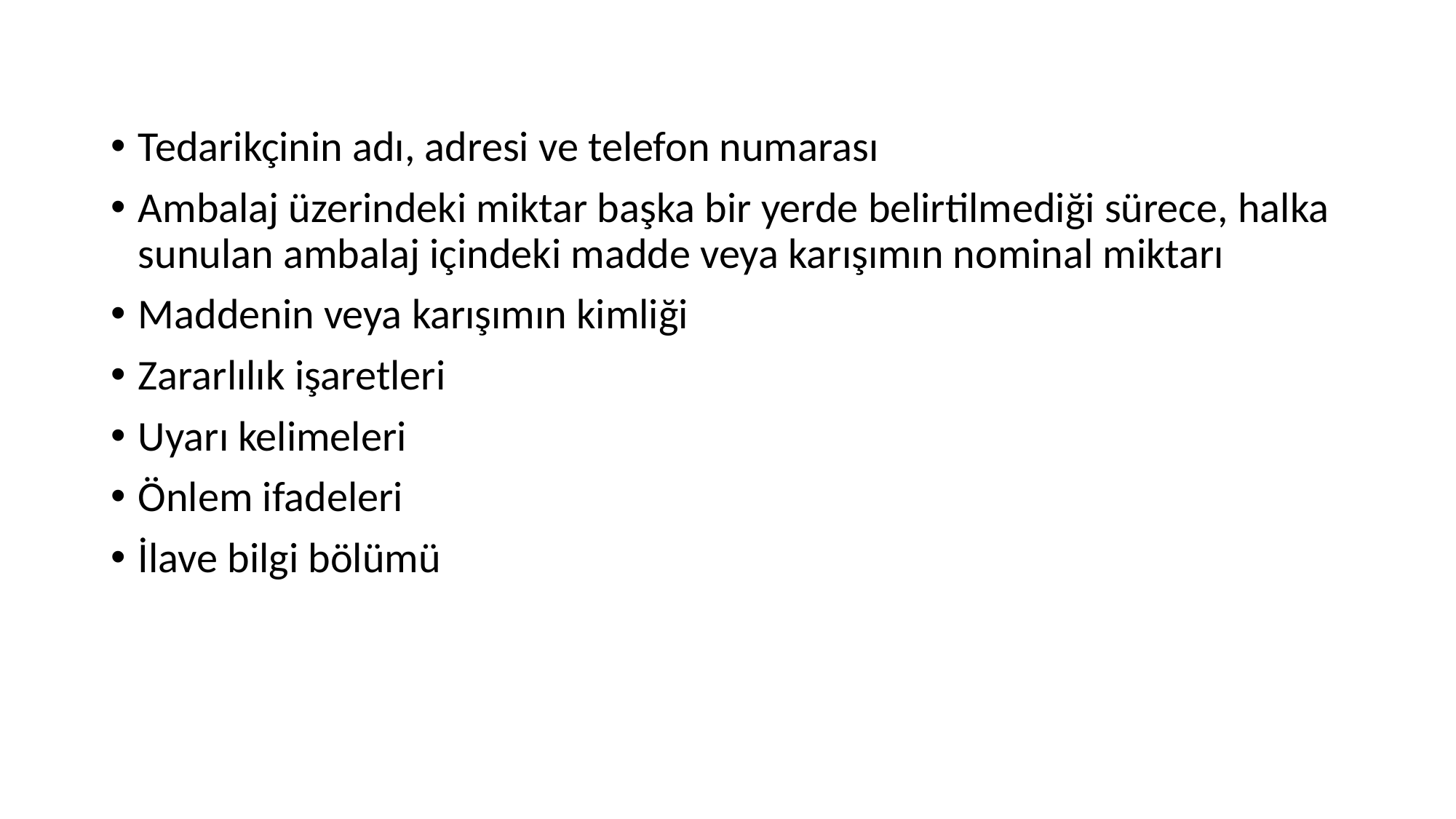

Tedarikçinin adı, adresi ve telefon numarası
Ambalaj üzerindeki miktar başka bir yerde belirtilmediği sürece, halka sunulan ambalaj içindeki madde veya karışımın nominal miktarı
Maddenin veya karışımın kimliği
Zararlılık işaretleri
Uyarı kelimeleri
Önlem ifadeleri
İlave bilgi bölümü